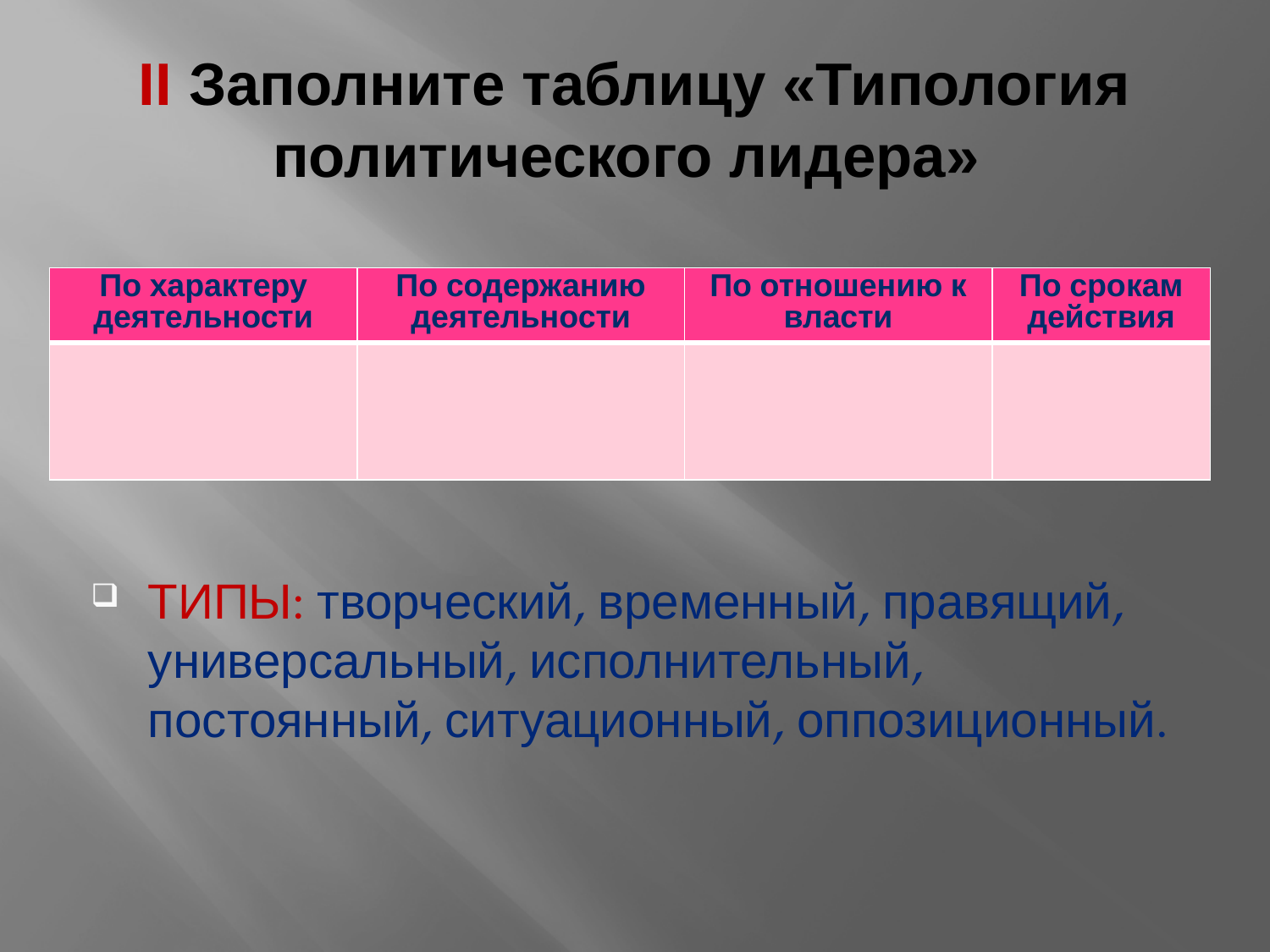

# II Заполните таблицу «Типология политического лидера»

ТИПЫ: творческий, временный, правящий, универсальный, исполнительный, постоянный, ситуационный, оппозиционный.
| По характеру деятельности | По содержанию деятельности | По отношению к власти | По срокам действия |
| --- | --- | --- | --- |
|  |  |  |  |